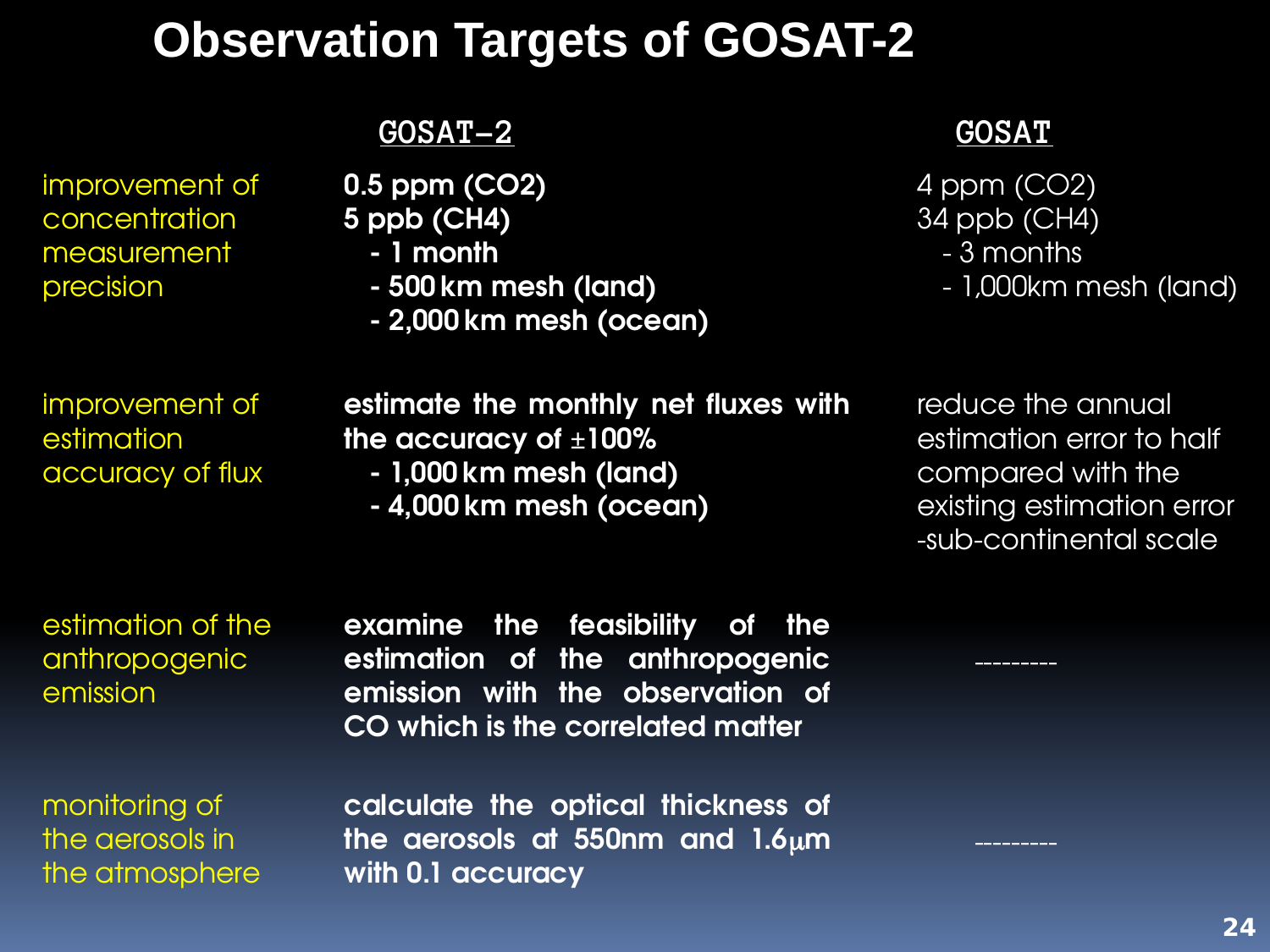

Observation Targets of GOSAT-2
GOSAT-2
GOSAT
improvement of concentration measurement precision
0.5 ppm (CO2)
5 ppb (CH4)
- 1 month
- 500 km mesh (land)
- 2,000 km mesh (ocean)
4 ppm (CO2)
34 ppb (CH4)
- 3 months
- 1,000km mesh (land)
improvement of estimation accuracy of flux
estimate the monthly net fluxes with the accuracy of ±100%
- 1,000 km mesh (land)
- 4,000 km mesh (ocean)
reduce the annual estimation error to half compared with the existing estimation error
-sub-continental scale
estimation of the anthropogenic emission
examine the feasibility of the estimation of the anthropogenic emission with the observation of CO which is the correlated matter
---------
monitoring of the aerosols in the atmosphere
calculate the optical thickness of the aerosols at 550nm and 1.6μm with 0.1 accuracy
---------